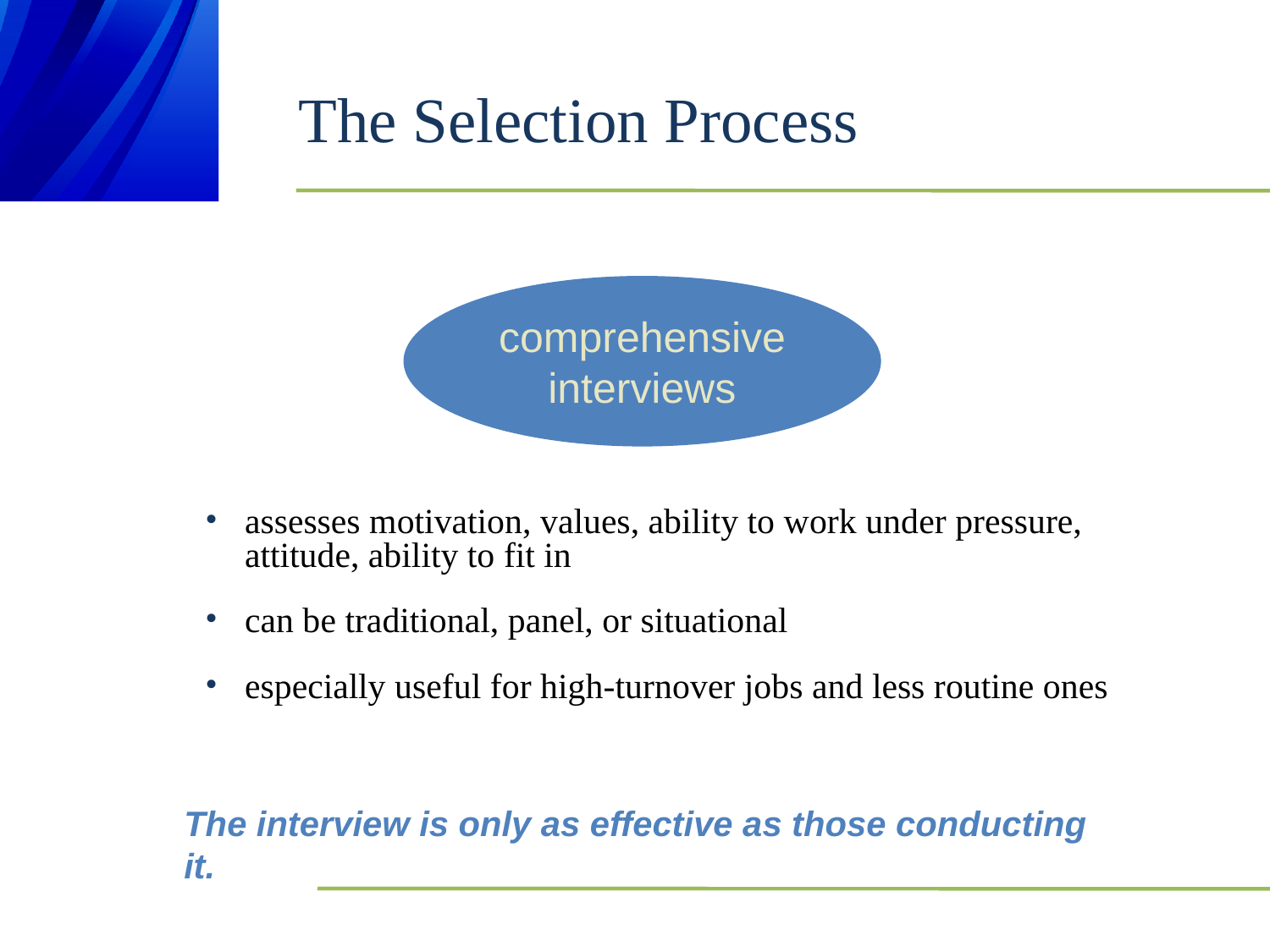

# The Selection Process
comprehensive
interviews
assesses motivation, values, ability to work under pressure, attitude, ability to fit in

can be traditional, panel, or situational

especially useful for high-turnover jobs and less routine ones
The interview is only as effective as those conducting it.